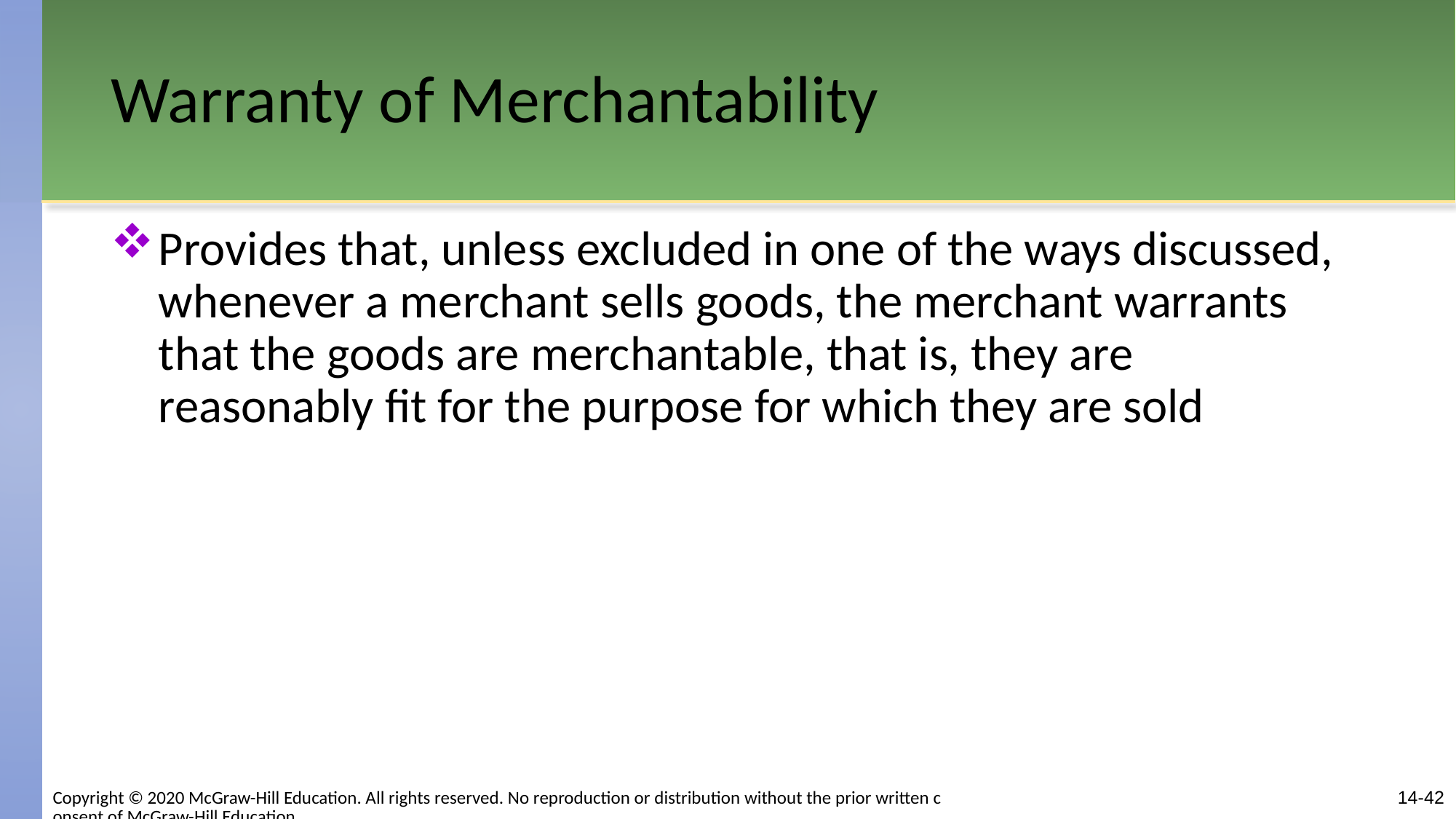

# Warranty of Merchantability
Provides that, unless excluded in one of the ways discussed, whenever a merchant sells goods, the merchant warrants that the goods are merchantable, that is, they are reasonably fit for the purpose for which they are sold
Copyright © 2020 McGraw-Hill Education. All rights reserved. No reproduction or distribution without the prior written consent of McGraw-Hill Education.
14-42